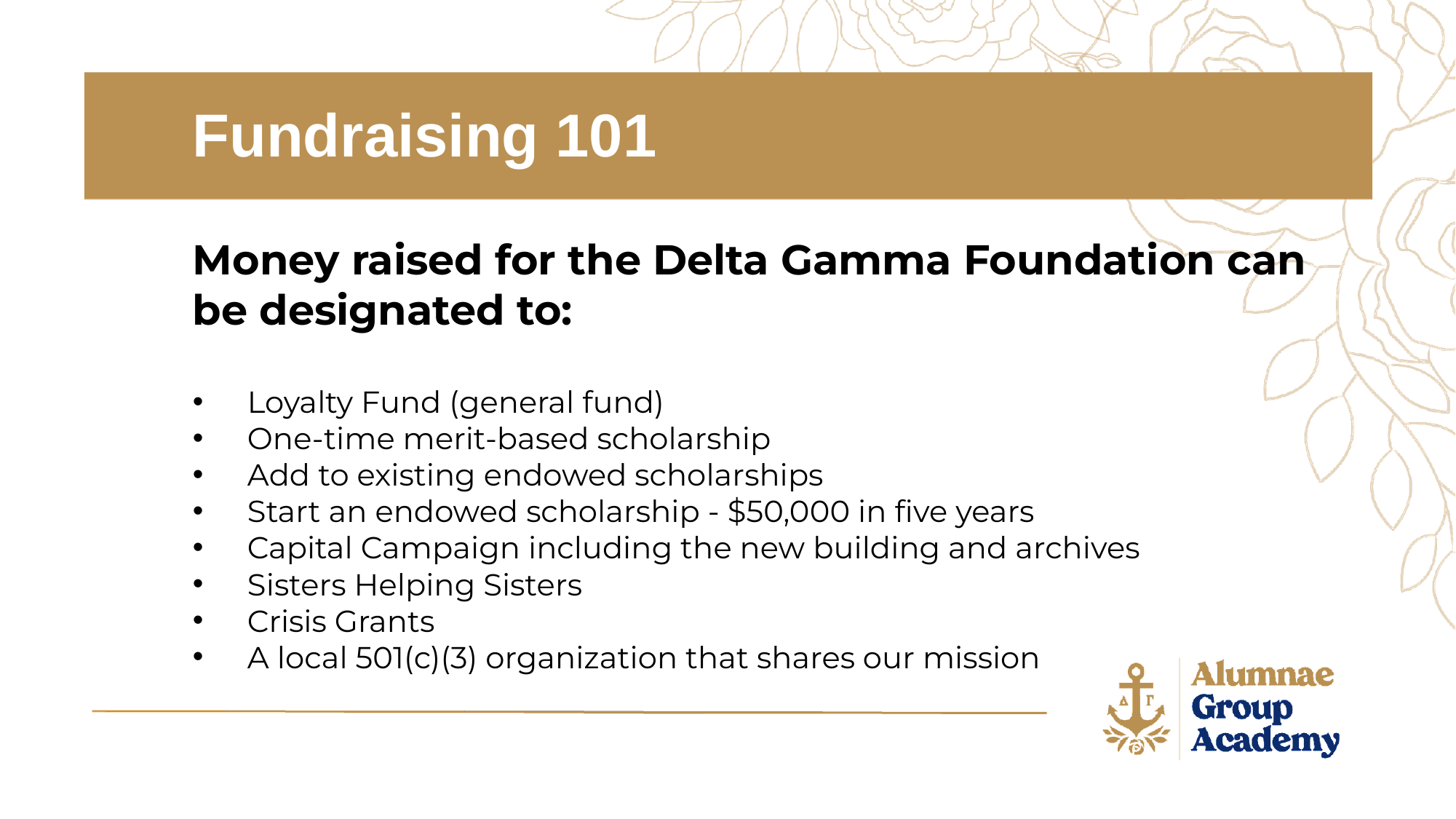

Fundraising 101
Money raised for the Delta Gamma Foundation can be designated to:

Loyalty Fund (general fund)
One-time merit-based scholarship
Add to existing endowed scholarships
Start an endowed scholarship - $50,000 in five years
Capital Campaign including the new building and archives
Sisters Helping Sisters
Crisis Grants
A local 501(c)(3) organization that shares our mission